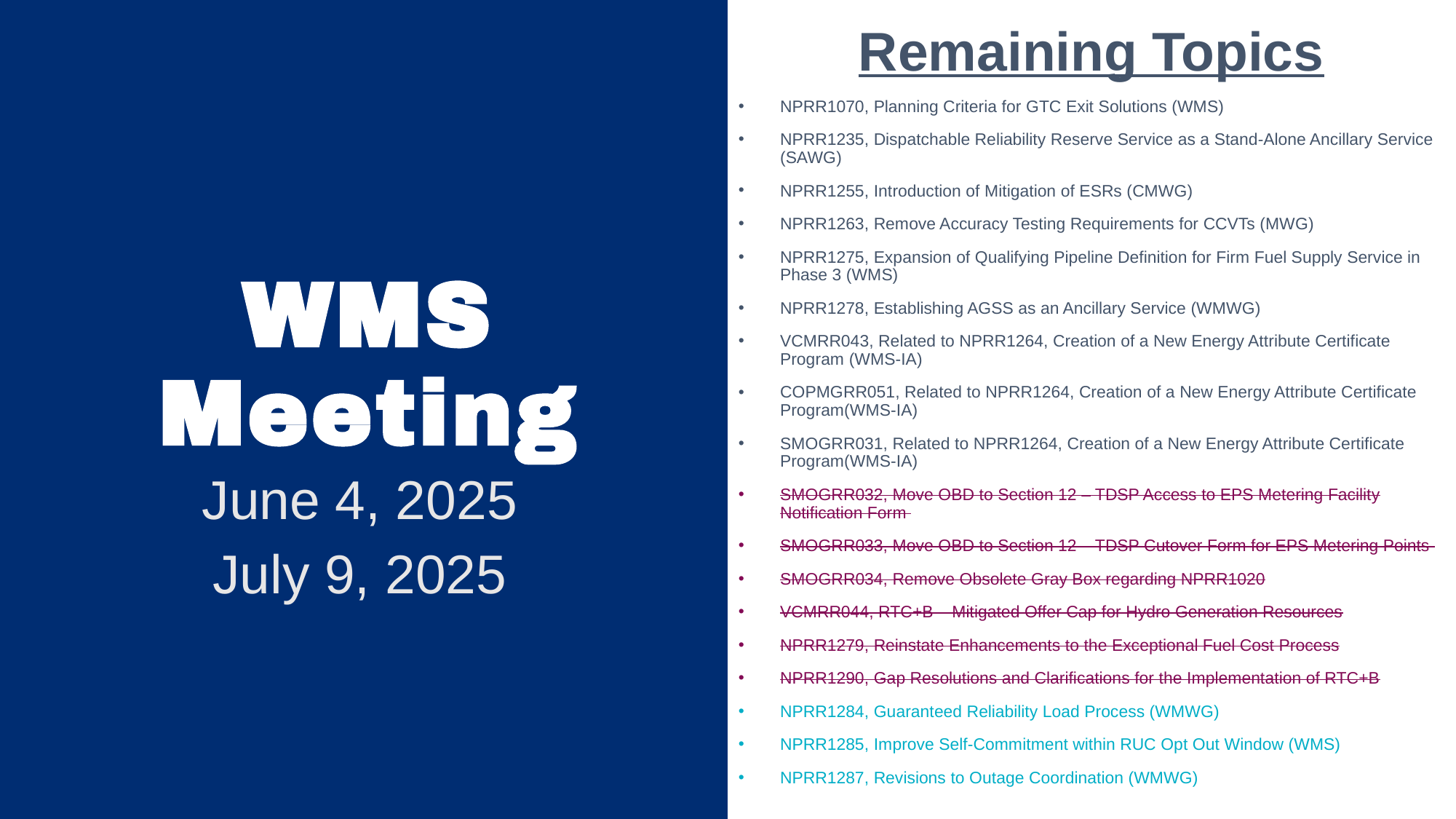

Remaining Topics
NPRR1070, Planning Criteria for GTC Exit Solutions (WMS)
NPRR1235, Dispatchable Reliability Reserve Service as a Stand-Alone Ancillary Service (SAWG)
NPRR1255, Introduction of Mitigation of ESRs (CMWG)
NPRR1263, Remove Accuracy Testing Requirements for CCVTs (MWG)
NPRR1275, Expansion of Qualifying Pipeline Definition for Firm Fuel Supply Service in Phase 3 (WMS)
NPRR1278, Establishing AGSS as an Ancillary Service (WMWG)
VCMRR043, Related to NPRR1264, Creation of a New Energy Attribute Certificate Program (WMS-IA)
COPMGRR051, Related to NPRR1264, Creation of a New Energy Attribute Certificate Program(WMS-IA)
SMOGRR031, Related to NPRR1264, Creation of a New Energy Attribute Certificate Program(WMS-IA)
SMOGRR032, Move OBD to Section 12 – TDSP Access to EPS Metering Facility Notification Form
SMOGRR033, Move OBD to Section 12 – TDSP Cutover Form for EPS Metering Points
SMOGRR034, Remove Obsolete Gray Box regarding NPRR1020
VCMRR044, RTC+B – Mitigated Offer Cap for Hydro Generation Resources
NPRR1279, Reinstate Enhancements to the Exceptional Fuel Cost Process
NPRR1290, Gap Resolutions and Clarifications for the Implementation of RTC+B
NPRR1284, Guaranteed Reliability Load Process (WMWG)
NPRR1285, Improve Self-Commitment within RUC Opt Out Window (WMS)
NPRR1287, Revisions to Outage Coordination (WMWG)

# WMS Meeting
June 4, 2025
July 9, 2025